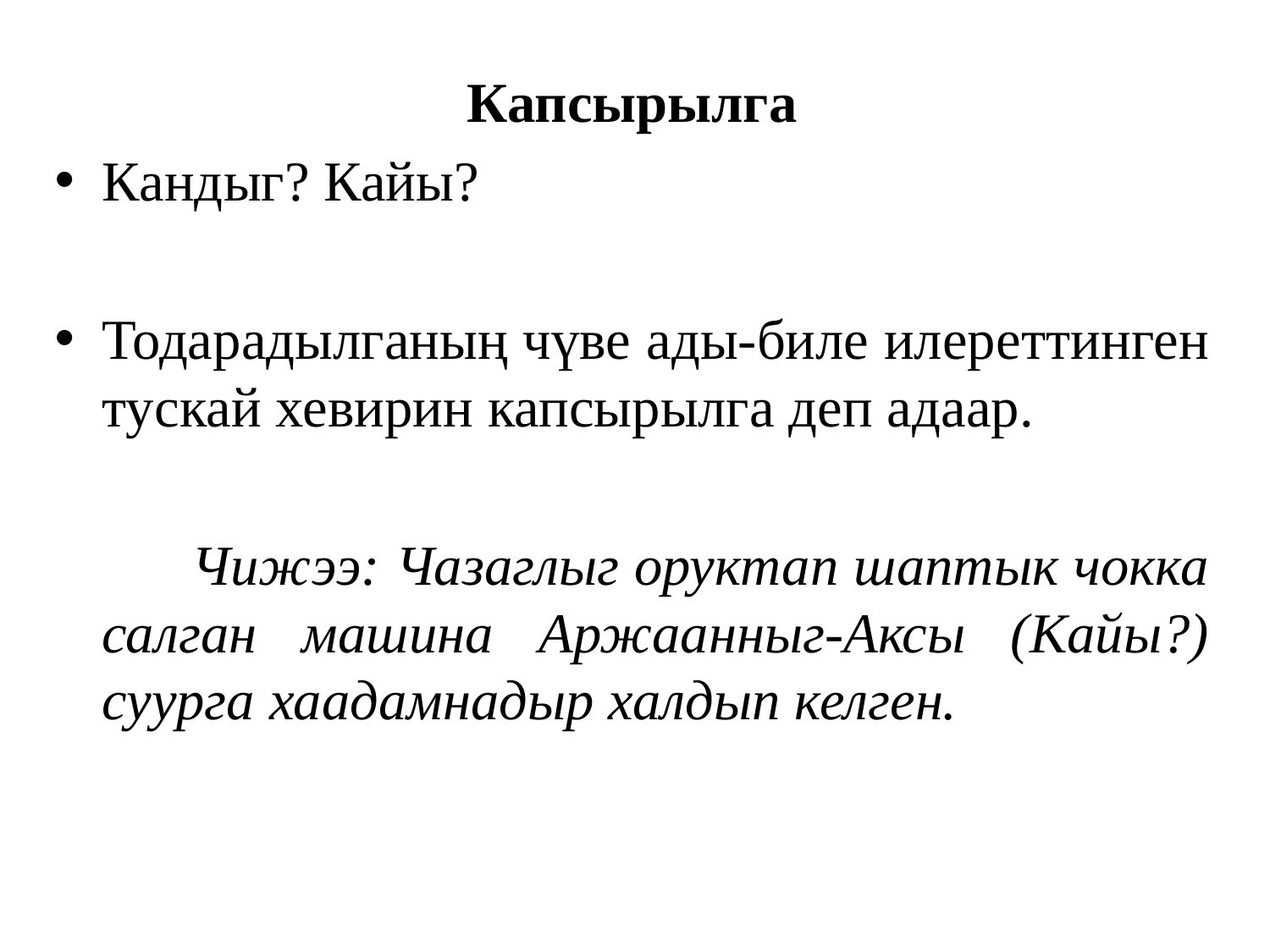

Капсырылга
Кандыг? Кайы?

Тодарадылганың чүве ады-биле илереттинген тускай хевирин капсырылга деп адаар.

         Чижээ: Чазаглыг оруктап шаптык чокка салган машина Аржаанныг-Аксы (Кайы?) суурга хаадамнадыр халдып келген.